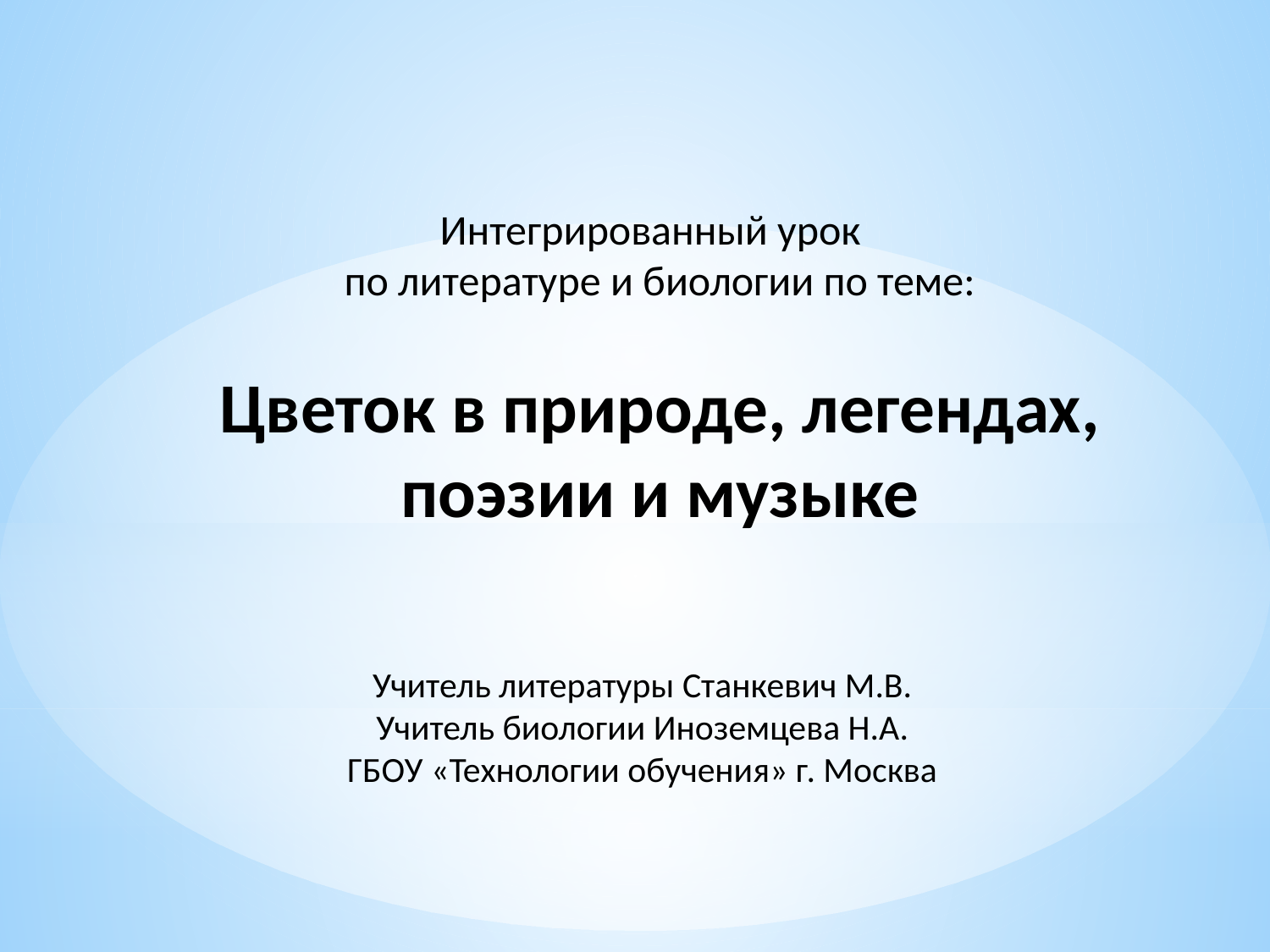

Интегрированный урок
по литературе и биологии по теме:
Цветок в природе, легендах, поэзии и музыке
Учитель литературы Станкевич М.В.
Учитель биологии Иноземцева Н.А.
ГБОУ «Технологии обучения» г. Москва